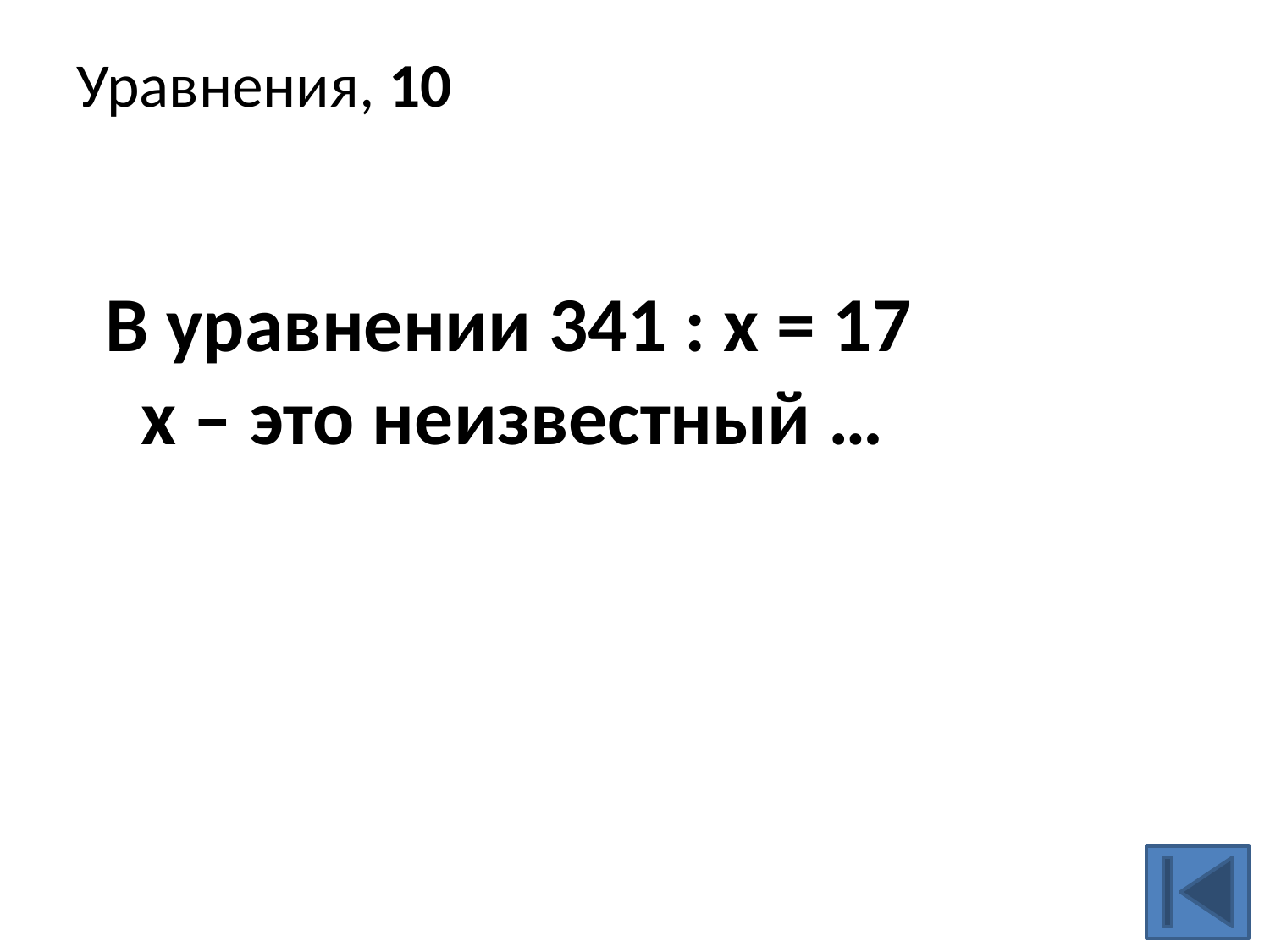

# Уравнения, 10
В уравнении 341 : х = 17
  х – это неизвестный …